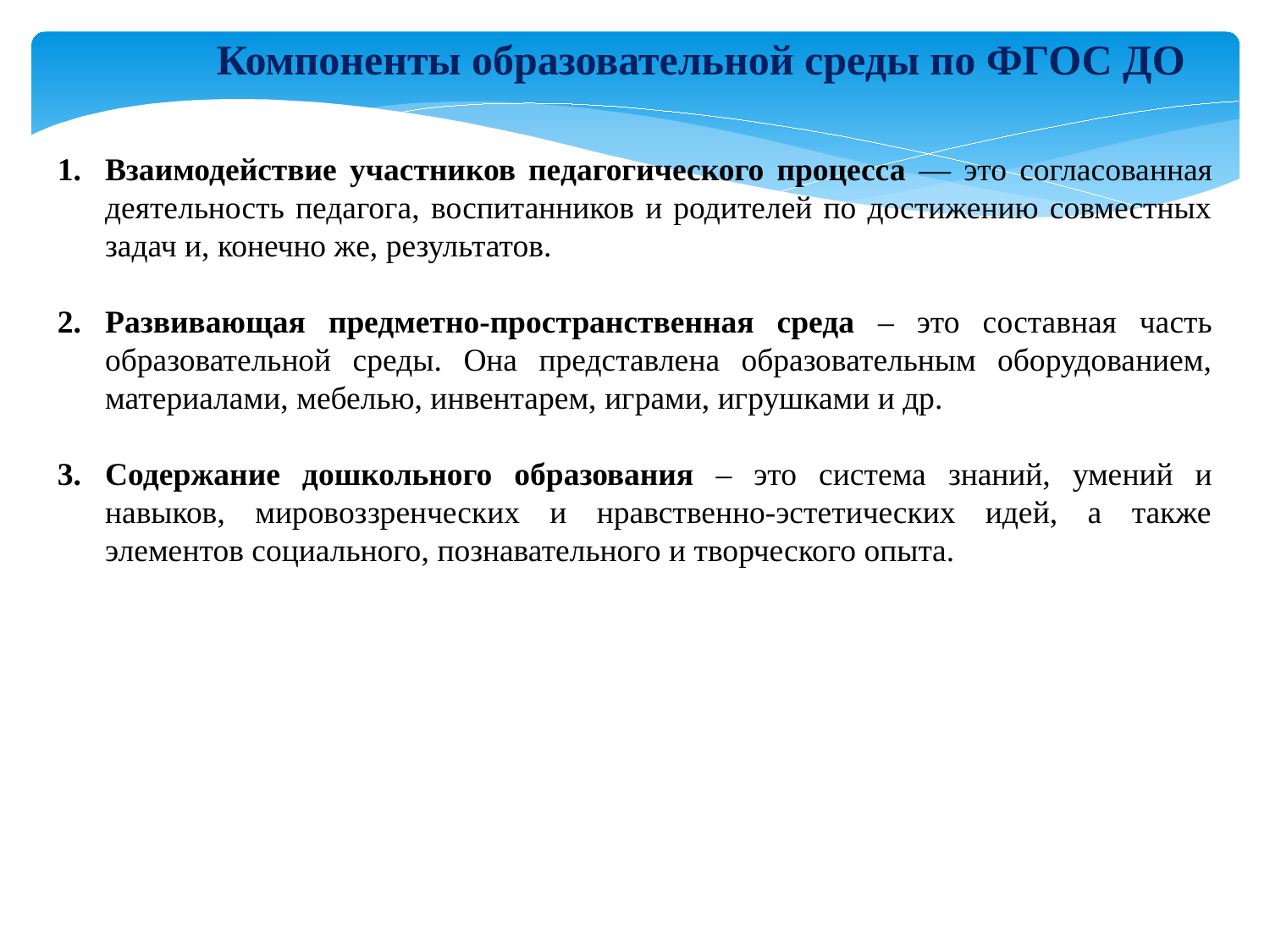

Компоненты образовательной среды по ФГОС ДО
Взаимодействие участников педагогического процесса — это согласованная деятельность педагога, воспитанников и родителей по достижению совместных задач и, конечно же, результатов.

Развивающая предметно-пространственная среда – это составная часть образовательной среды. Она представлена образовательным оборудованием, материалами, мебелью, инвентарем, играми, игрушками и др.

Содержание дошкольного образования – это система знаний, умений и навыков, мировоззренческих и нравственно-эстетических идей, а также элементов социального, познавательного и творческого опыта.